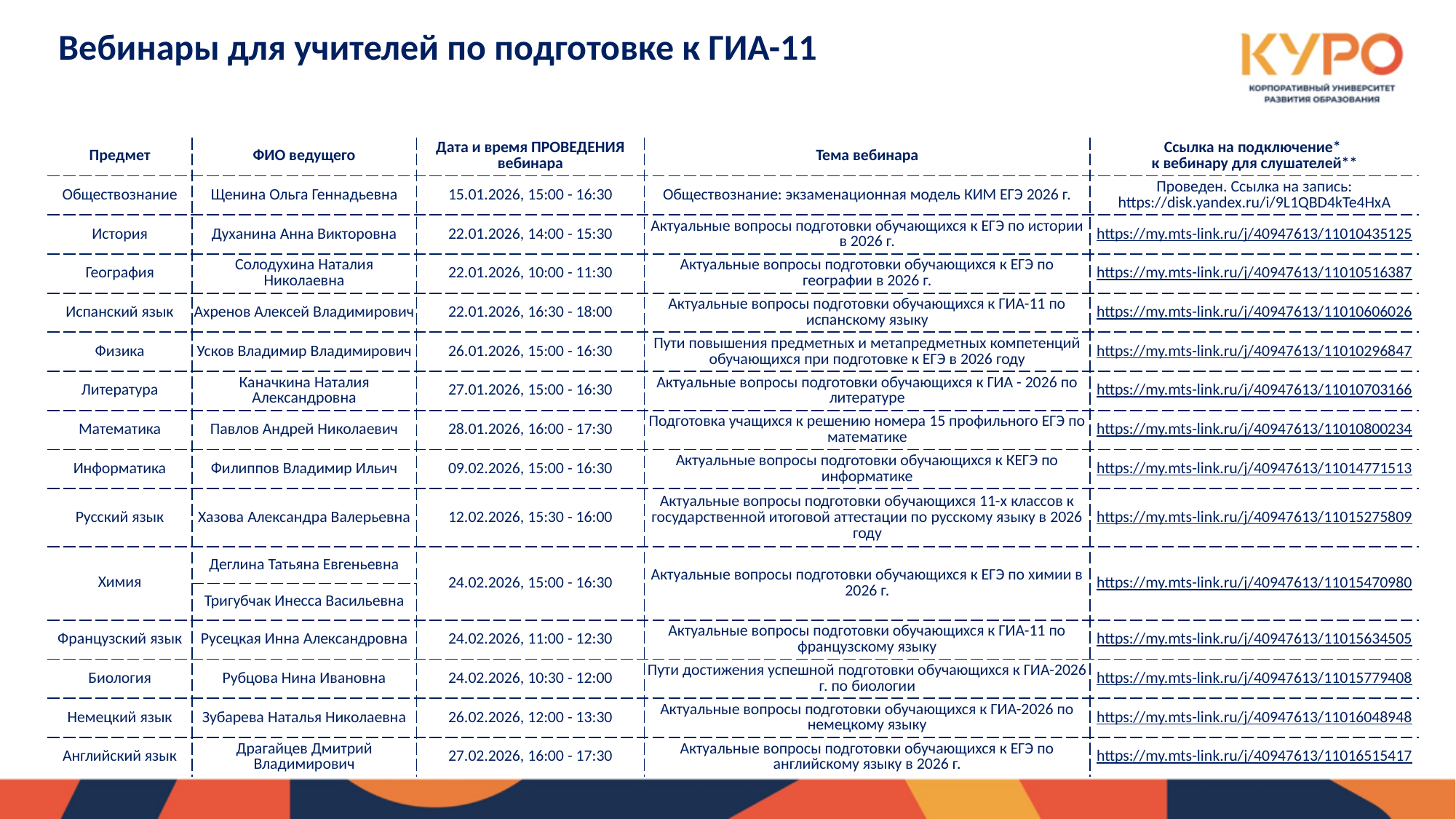

Вебинары для учителей по подготовке к ГИА-11
| Предмет | ФИО ведущего | Дата и время ПРОВЕДЕНИЯ вебинара | Тема вебинара | Ссылка на подключение\* к вебинару для слушателей\*\* |
| --- | --- | --- | --- | --- |
| Обществознание | Щенина Ольга Геннадьевна | 15.01.2026, 15:00 - 16:30 | Обществознание: экзаменационная модель КИМ ЕГЭ 2026 г. | Проведен. Ссылка на запись: https://disk.yandex.ru/i/9L1QBD4kTe4HxA |
| История | Духанина Анна Викторовна | 22.01.2026, 14:00 - 15:30 | Актуальные вопросы подготовки обучающихся к ЕГЭ по истории в 2026 г. | https://my.mts-link.ru/j/40947613/11010435125 |
| География | Солодухина Наталия Николаевна | 22.01.2026, 10:00 - 11:30 | Актуальные вопросы подготовки обучающихся к ЕГЭ по географии в 2026 г. | https://my.mts-link.ru/j/40947613/11010516387 |
| Испанский язык | Ахренов Алексей Владимирович | 22.01.2026, 16:30 - 18:00 | Актуальные вопросы подготовки обучающихся к ГИА-11 по испанскому языку | https://my.mts-link.ru/j/40947613/11010606026 |
| Физика | Усков Владимир Владимирович | 26.01.2026, 15:00 - 16:30 | Пути повышения предметных и метапредметных компетенций обучающихся при подготовке к ЕГЭ в 2026 году | https://my.mts-link.ru/j/40947613/11010296847 |
| Литература | Каначкина Наталия Александровна | 27.01.2026, 15:00 - 16:30 | Актуальные вопросы подготовки обучающихся к ГИА - 2026 по литературе | https://my.mts-link.ru/j/40947613/11010703166 |
| Математика | Павлов Андрей Николаевич | 28.01.2026, 16:00 - 17:30 | Подготовка учащихся к решению номера 15 профильного ЕГЭ по математике | https://my.mts-link.ru/j/40947613/11010800234 |
| Информатика | Филиппов Владимир Ильич | 09.02.2026, 15:00 - 16:30 | Актуальные вопросы подготовки обучающихся к КЕГЭ по информатике | https://my.mts-link.ru/j/40947613/11014771513 |
| Русский язык | Хазова Александра Валерьевна | 12.02.2026, 15:30 - 16:00 | Актуальные вопросы подготовки обучающихся 11-х классов к государственной итоговой аттестации по русскому языку в 2026 году | https://my.mts-link.ru/j/40947613/11015275809 |
| Химия | Деглина Татьяна Евгеньевна | 24.02.2026, 15:00 - 16:30 | Актуальные вопросы подготовки обучающихся к ЕГЭ по химии в 2026 г. | https://my.mts-link.ru/j/40947613/11015470980 |
|  | Тригубчак Инесса Васильевна |  |  |  |
| Французский язык | Русецкая Инна Александровна | 24.02.2026, 11:00 - 12:30 | Актуальные вопросы подготовки обучающихся к ГИА-11 по французскому языку | https://my.mts-link.ru/j/40947613/11015634505 |
| Биология | Рубцова Нина Ивановна | 24.02.2026, 10:30 - 12:00 | Пути достижения успешной подготовки обучающихся к ГИА-2026 г. по биологии | https://my.mts-link.ru/j/40947613/11015779408 |
| Немецкий язык | Зубарева Наталья Николаевна | 26.02.2026, 12:00 - 13:30 | Актуальные вопросы подготовки обучающихся к ГИА-2026 по немецкому языку | https://my.mts-link.ru/j/40947613/11016048948 |
| Английский язык | Драгайцев Дмитрий Владимирович | 27.02.2026, 16:00 - 17:30 | Актуальные вопросы подготовки обучающихся к ЕГЭ по английскому языку в 2026 г. | https://my.mts-link.ru/j/40947613/11016515417 |